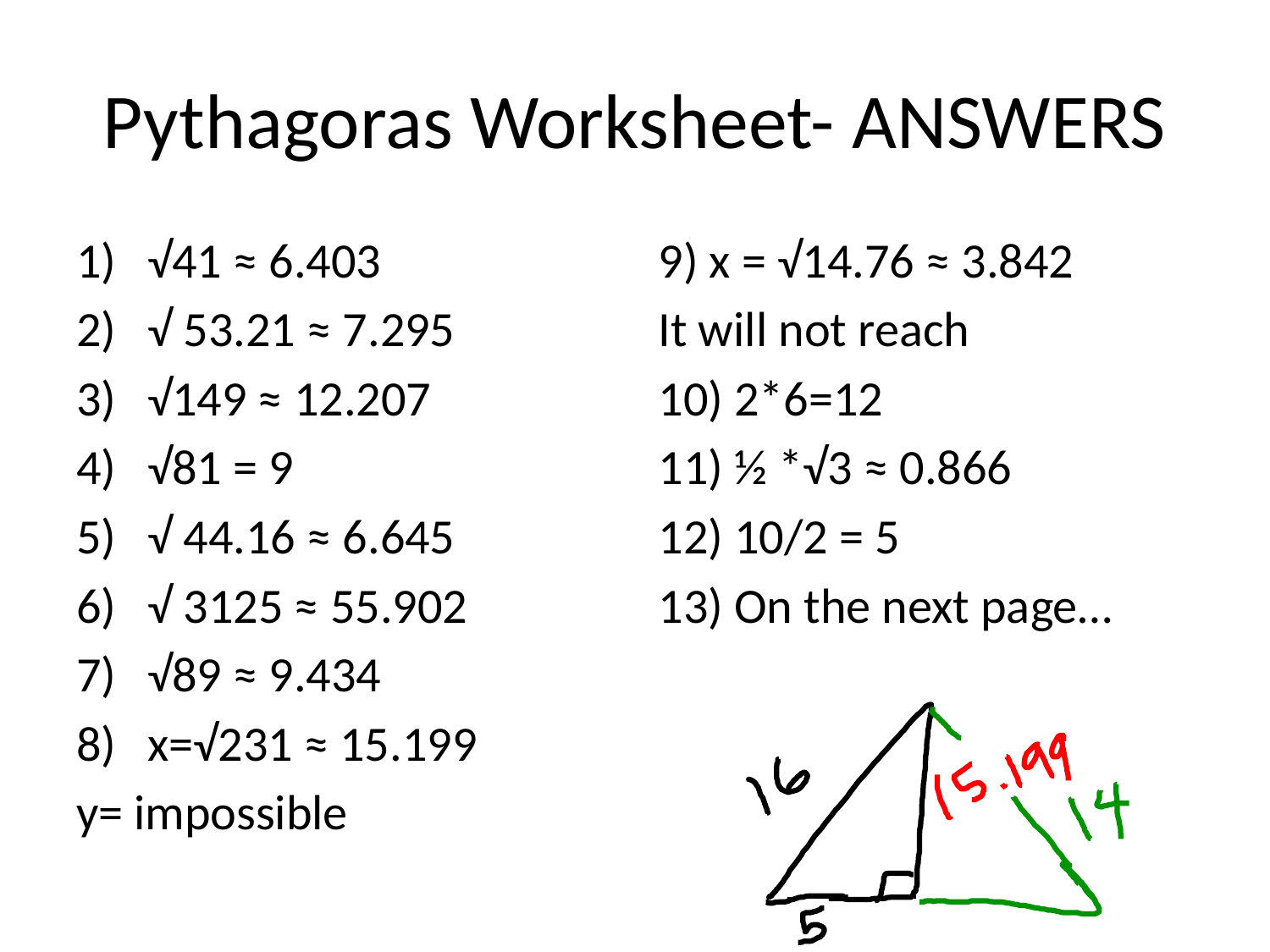

# Pythagoras Worksheet- ANSWERS
√41 ≈ 6.403
√ 53.21 ≈ 7.295
√149 ≈ 12.207
√81 = 9
√ 44.16 ≈ 6.645
√ 3125 ≈ 55.902
√89 ≈ 9.434
x=√231 ≈ 15.199
y= impossible

9) x = √14.76 ≈ 3.842
It will not reach
10) 2*6=12
11) ½ *√3 ≈ 0.866
12) 10/2 = 5
13) On the next page…